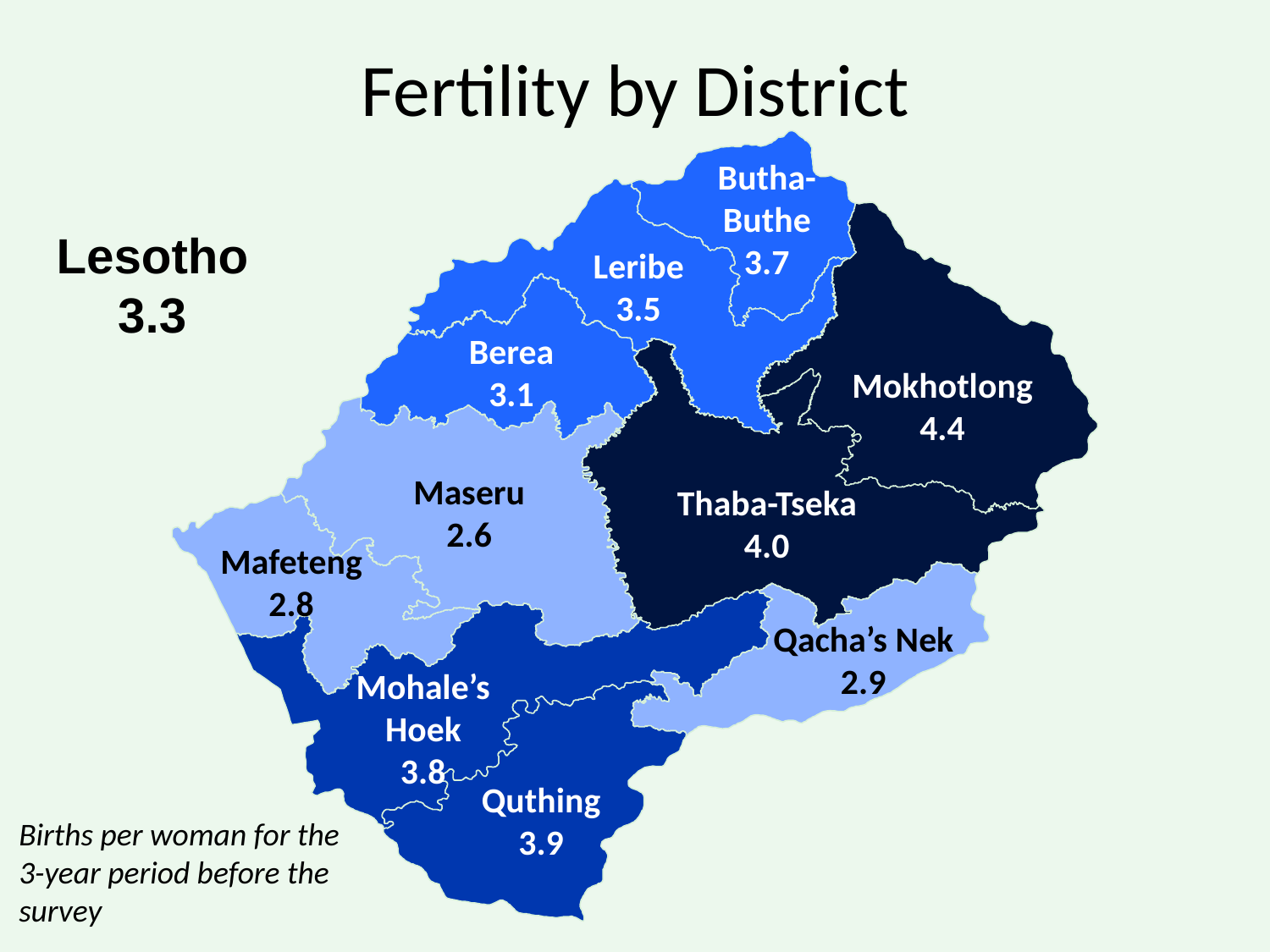

# Fertility by District

Butha-Buthe
3.7
Lesotho
3.3
Leribe
3.5
Berea
3.1
Mokhotlong
4.4
Maseru
2.6
Thaba-Tseka
4.0
Mafeteng
2.8
Qacha’s Nek
2.9
Mohale’s Hoek
3.8
Quthing
3.9
Births per woman for the 3-year period before the survey